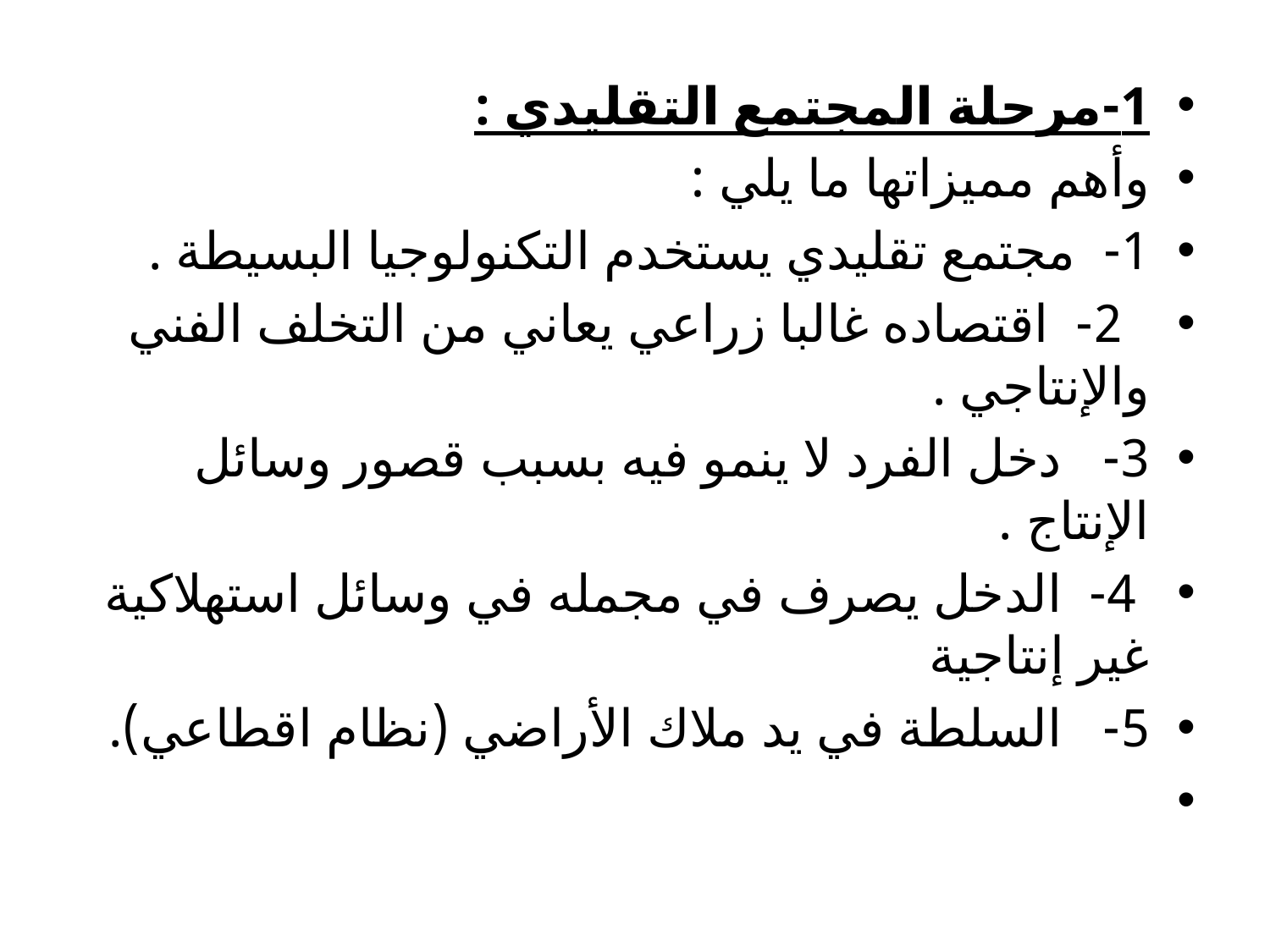

1-مرحلة المجتمع التقليدي :
وأهم مميزاتها ما يلي :
1-  مجتمع تقليدي يستخدم التكنولوجيا البسيطة .
  2-  اقتصاده غالبا زراعي يعاني من التخلف الفني والإنتاجي .
3-   دخل الفرد لا ينمو فيه بسبب قصور وسائل الإنتاج .
 4-  الدخل يصرف في مجمله في وسائل استهلاكية غير إنتاجية
5-   السلطة في يد ملاك الأراضي (نظام اقطاعي).